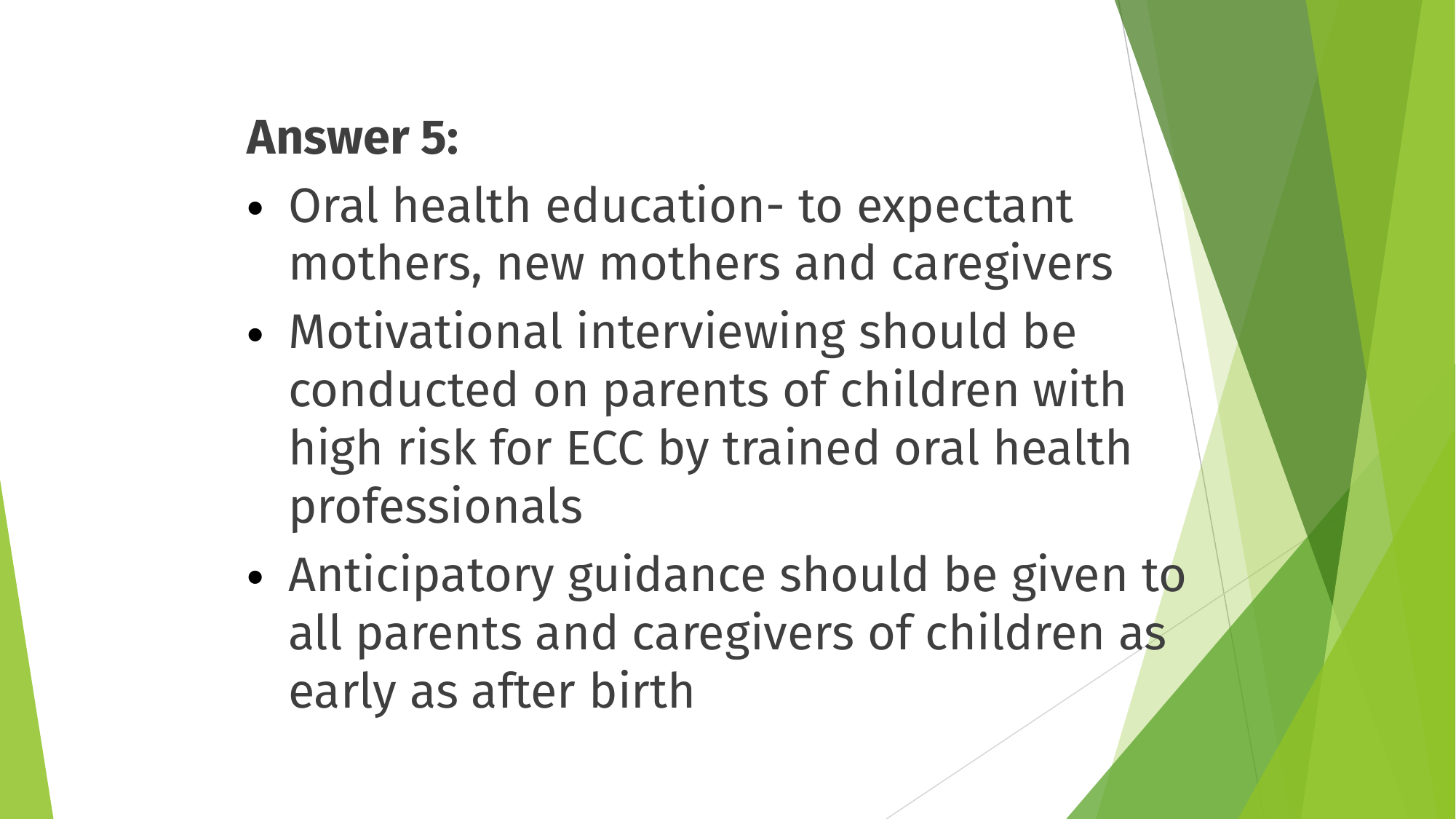

Answer 5:
Oral health education- to expectant mothers, new mothers and caregivers
Motivational interviewing should be conducted on parents of children with high risk for ECC by trained oral health professionals
Anticipatory guidance should be given to all parents and caregivers of children as early as after birth